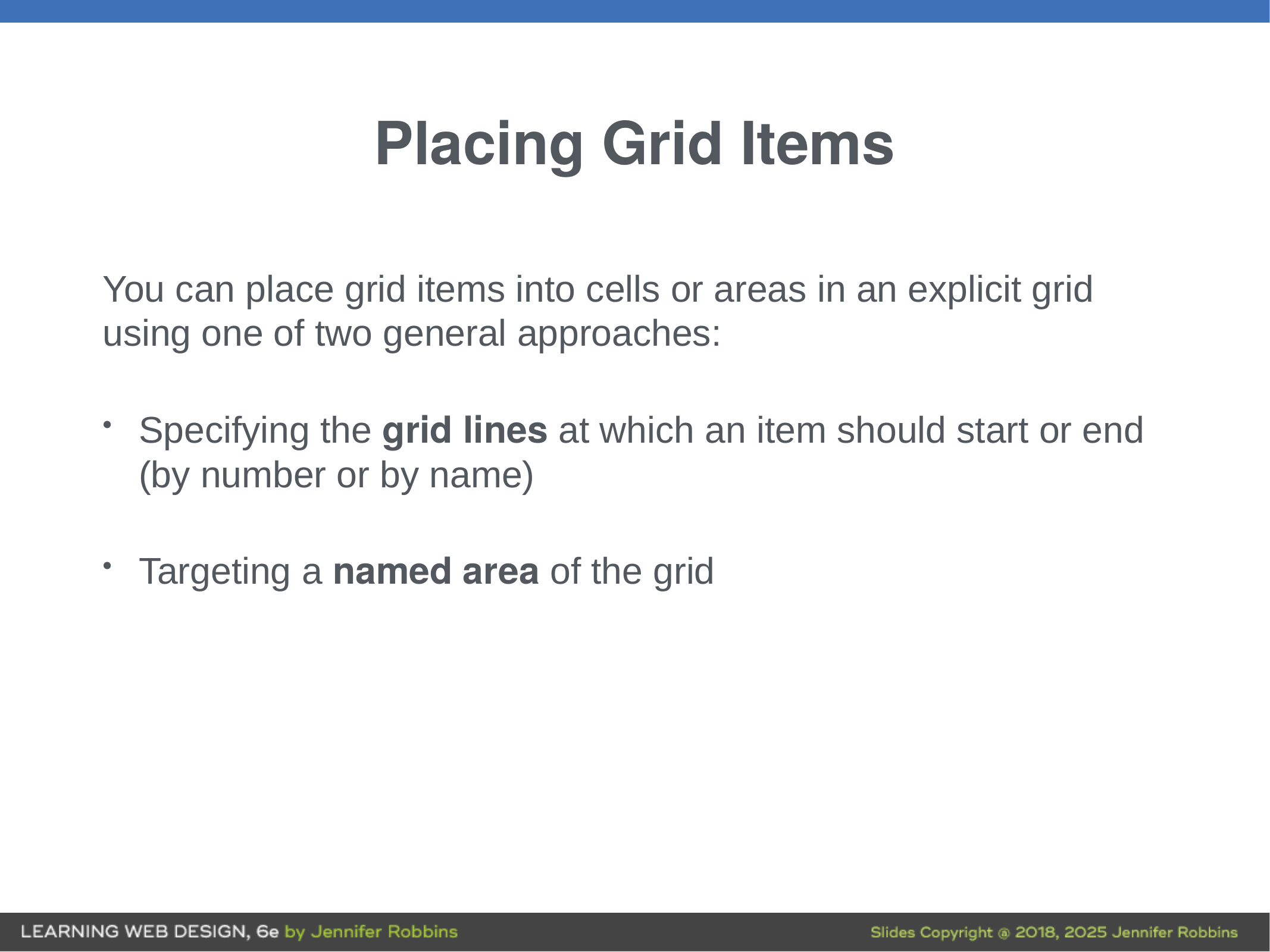

# Placing Grid Items
You can place grid items into cells or areas in an explicit grid using one of two general approaches:
Specifying the grid lines at which an item should start or end
(by number or by name)
Targeting a named area of the grid